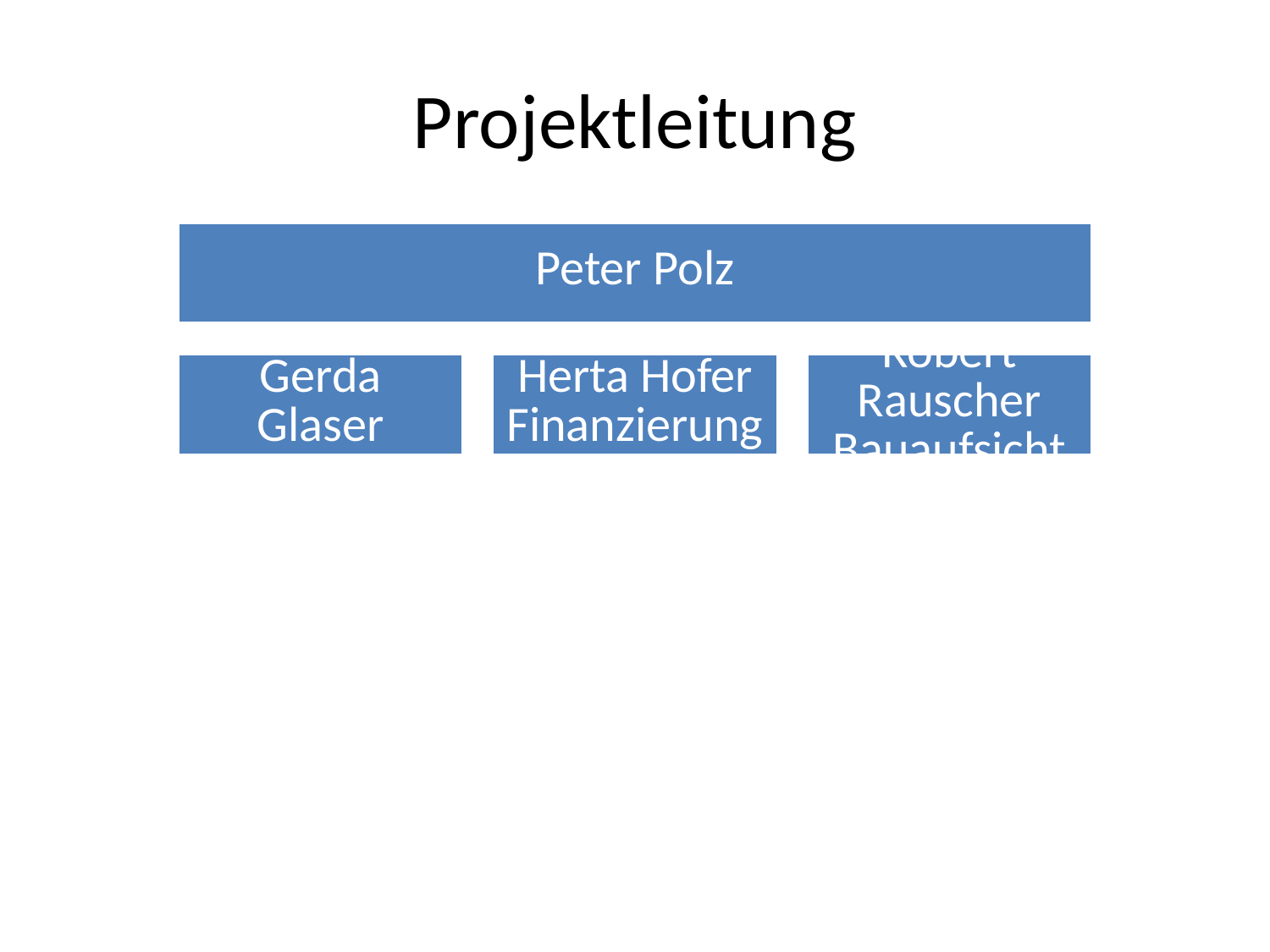

# Projektleitung
Peter Polz
Robert Rauscher Bauaufsicht
Herta Hofer
Finanzierung
Gerda Glaser